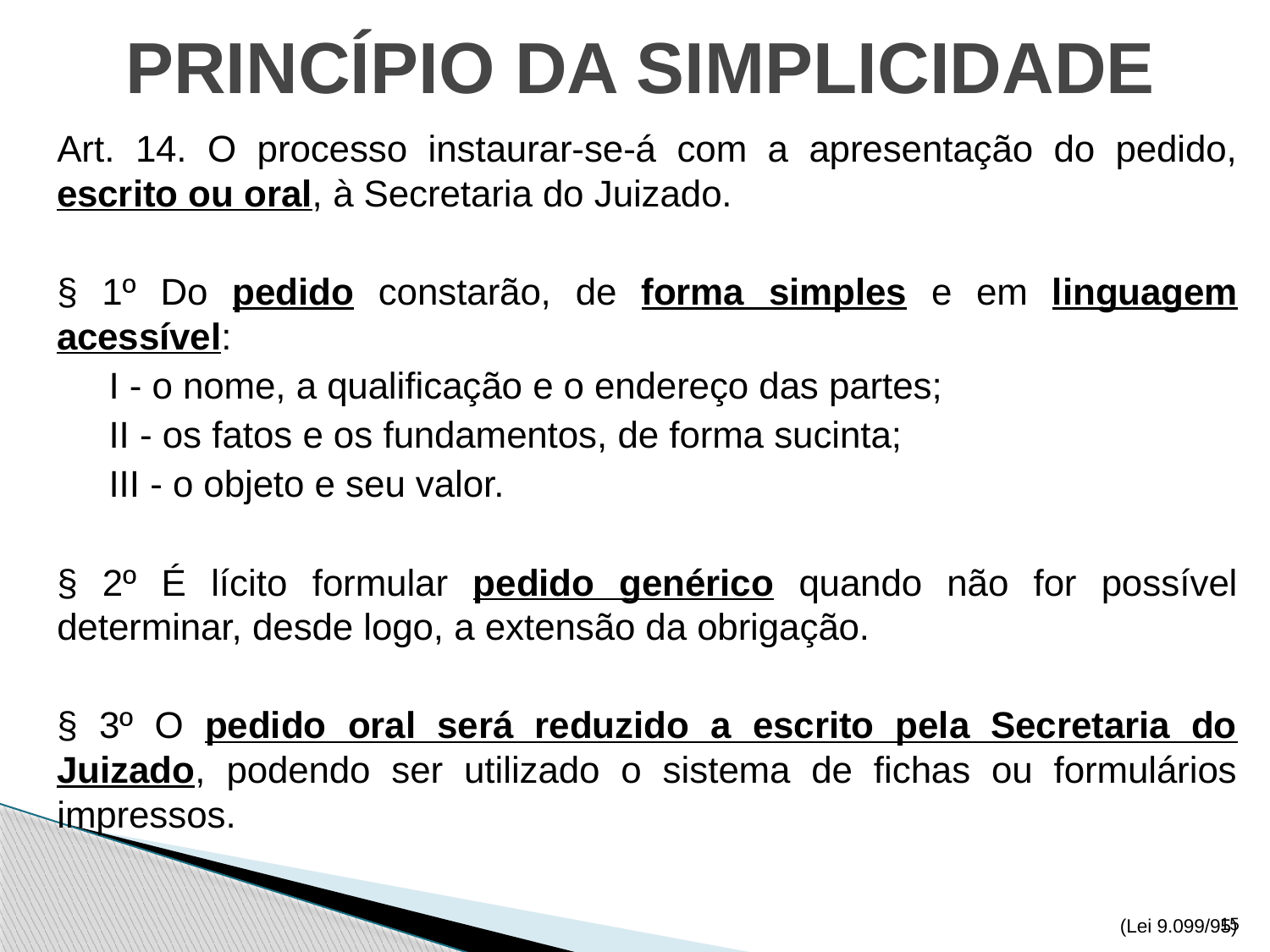

# PRINCÍPIO DA SIMPLICIDADE
	Art. 14. O processo instaurar-se-á com a apresentação do pedido, escrito ou oral, à Secretaria do Juizado.

	§ 1º Do pedido constarão, de forma simples e em linguagem acessível:
        I - o nome, a qualificação e o endereço das partes;
        II - os fatos e os fundamentos, de forma sucinta;
        III - o objeto e seu valor.

	§ 2º É lícito formular pedido genérico quando não for possível determinar, desde logo, a extensão da obrigação.

	§ 3º O pedido oral será reduzido a escrito pela Secretaria do Juizado, podendo ser utilizado o sistema de fichas ou formulários impressos.

(Lei 9.099/95)
15